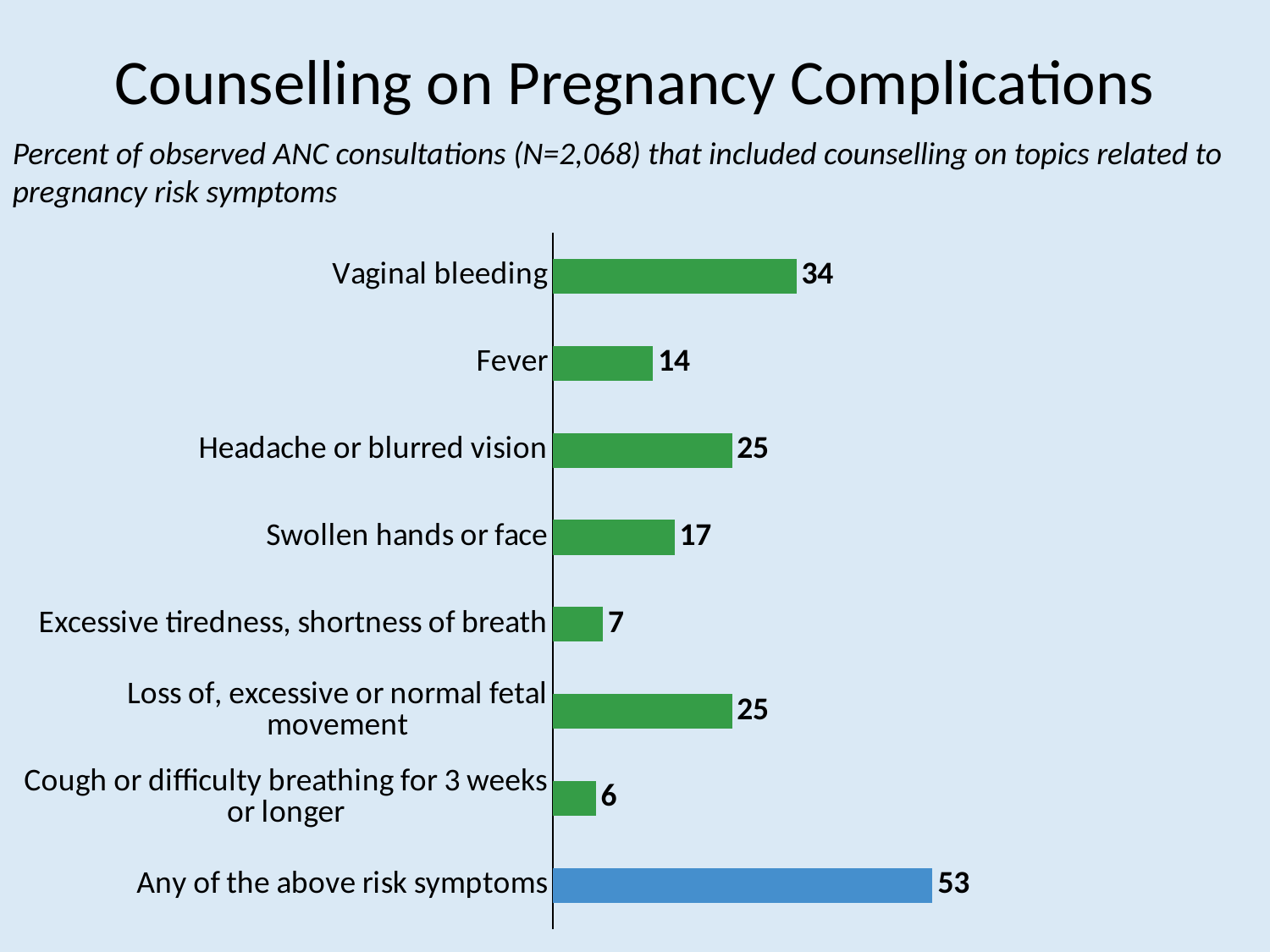

# Counselling on Pregnancy Complications
Percent of observed ANC consultations (N=2,068) that included counselling on topics related to pregnancy risk symptoms

### Chart

| Category | Series 1 |
|---|---|
| Any of the above risk symptoms | 53.0 |
| Cough or difficulty breathing for 3 weeks or longer | 6.0 |
| Loss of, excessive or normal fetal movement | 25.0 |
| Excessive tiredness, shortness of breath | 7.0 |
| Swollen hands or face | 17.0 |
| Headache or blurred vision | 25.0 |
| Fever | 14.0 |
| Vaginal bleeding | 34.0 |